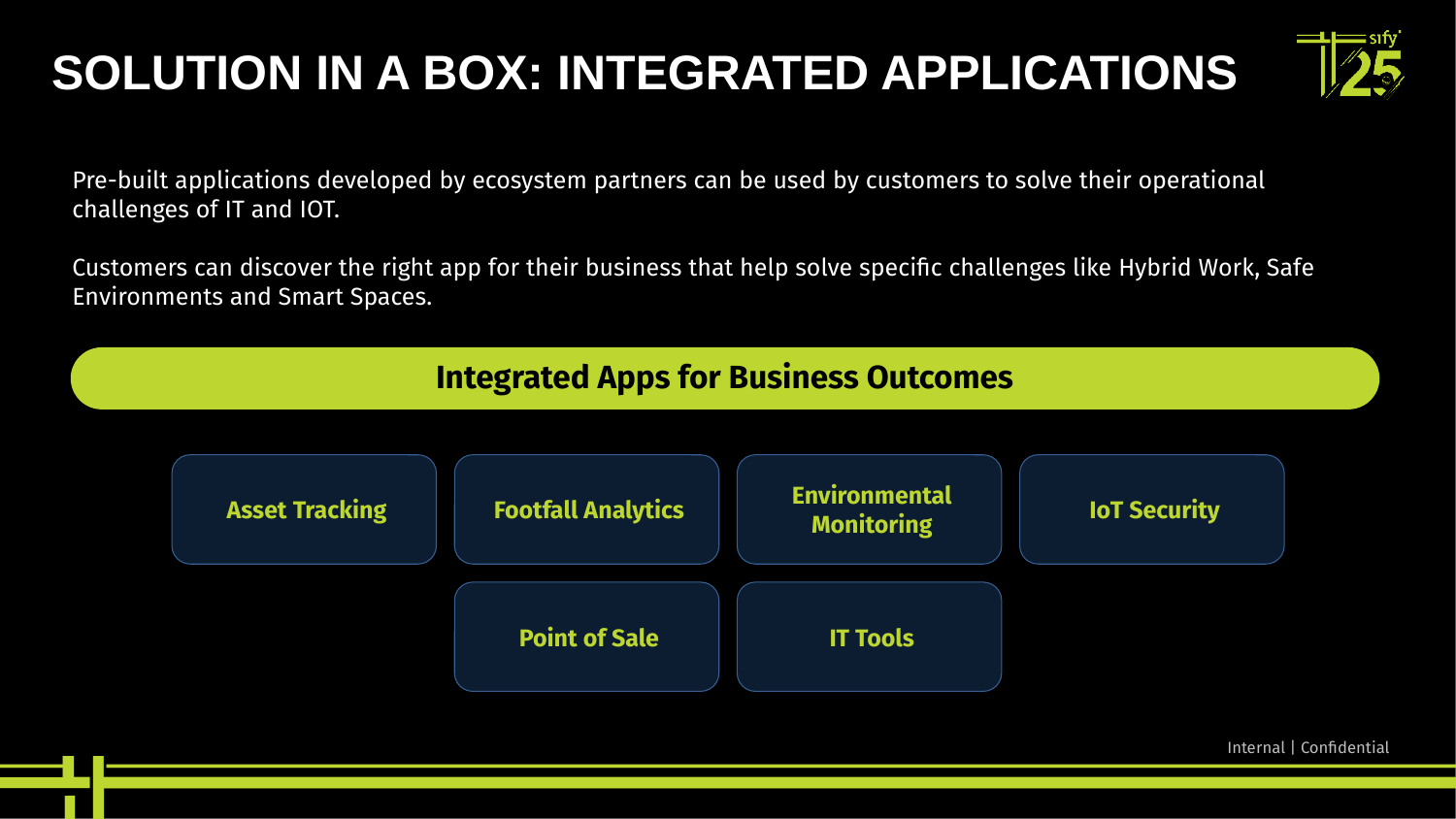

# Solution in a Box: Integrated Applications
Pre-built applications developed by ecosystem partners can be used by customers to solve their operational challenges of IT and IOT.

Customers can discover the right app for their business that help solve specific challenges like Hybrid Work, Safe Environments and Smart Spaces.

Integrated Apps for Business Outcomes
Asset Tracking
Footfall Analytics
Environmental Monitoring
IoT Security
Point of Sale
IT Tools